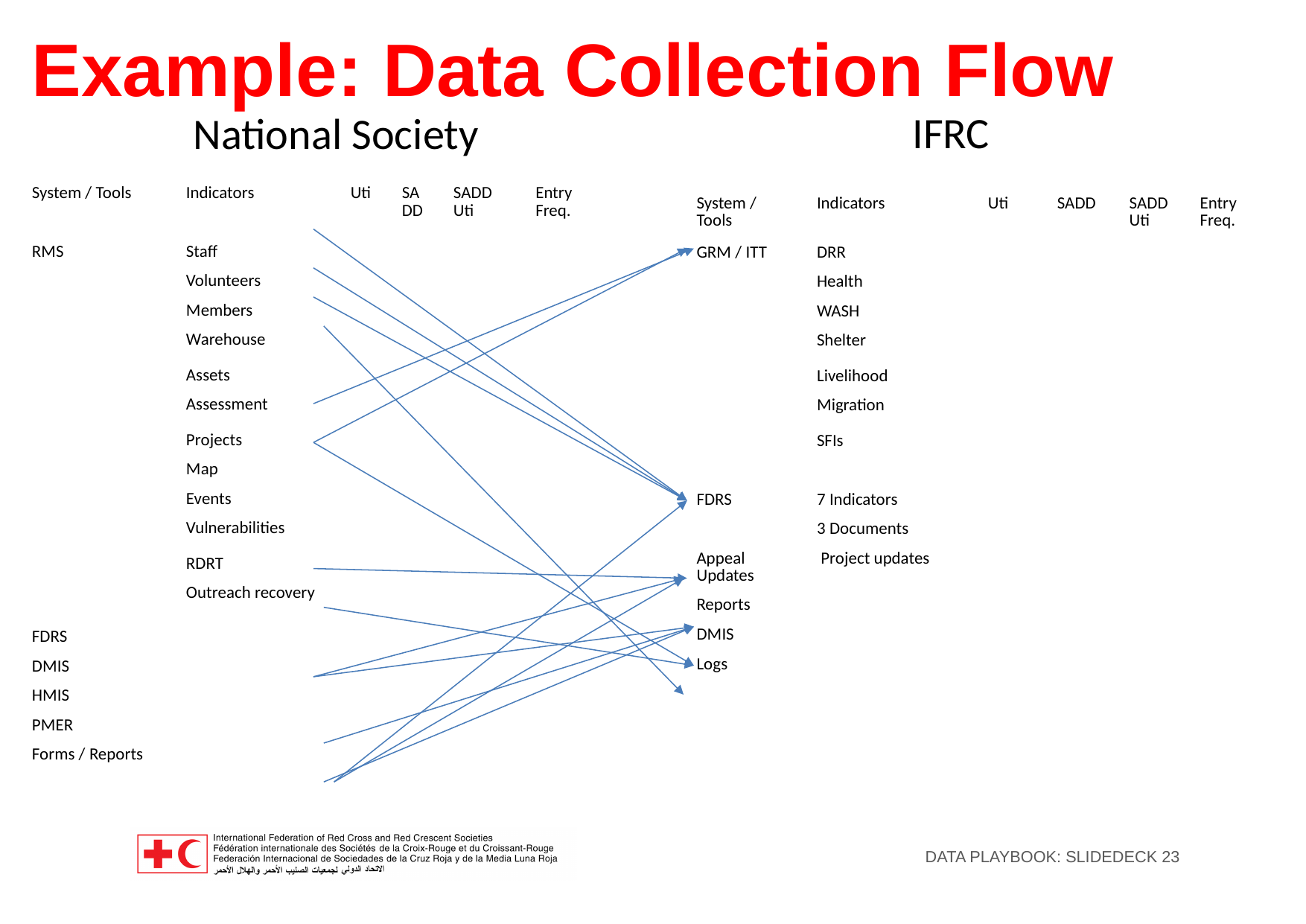

Example: Data Collection Flow

IFRC
National Society
| System / Tools | Indicators | Uti | SADD | SADD Uti | Entry Freq. |
| --- | --- | --- | --- | --- | --- |
| RMS | Staff |  |  |  |  |
|  | Volunteers |  |  |  |  |
|  | Members |  |  |  |  |
|  | Warehouse |  |  |  |  |
|  | Assets |  |  |  |  |
|  | Assessment |  |  |  |  |
|  | Projects |  |  |  |  |
|  | Map |  |  |  |  |
|  | Events |  |  |  |  |
|  | Vulnerabilities |  |  |  |  |
|  | RDRT |  |  |  |  |
|  | Outreach recovery |  |  |  |  |
| FDRS |  |  |  |  |  |
| DMIS |  |  |  |  |  |
| HMIS |  |  |  |  |  |
| PMER |  |  |  |  |  |
| Forms / Reports |  |  |  |  |  |
| System / Tools | Indicators | Uti | SADD | SADD Uti | Entry Freq. |
| --- | --- | --- | --- | --- | --- |
| GRM / ITT | DRR |  |  |  |  |
|  | Health |  |  |  |  |
|  | WASH |  |  |  |  |
|  | Shelter |  |  |  |  |
|  | Livelihood |  |  |  |  |
|  | Migration |  |  |  |  |
|  | SFIs |  |  |  |  |
|  |  |  |  |  |  |
| FDRS | 7 Indicators |  |  |  |  |
|  | 3 Documents |  |  |  |  |
| Appeal Updates | Project updates |  |  |  |  |
| Reports |  |  |  |  |  |
| DMIS |  |  |  |  |  |
| Logs |  |  |  |  |  |